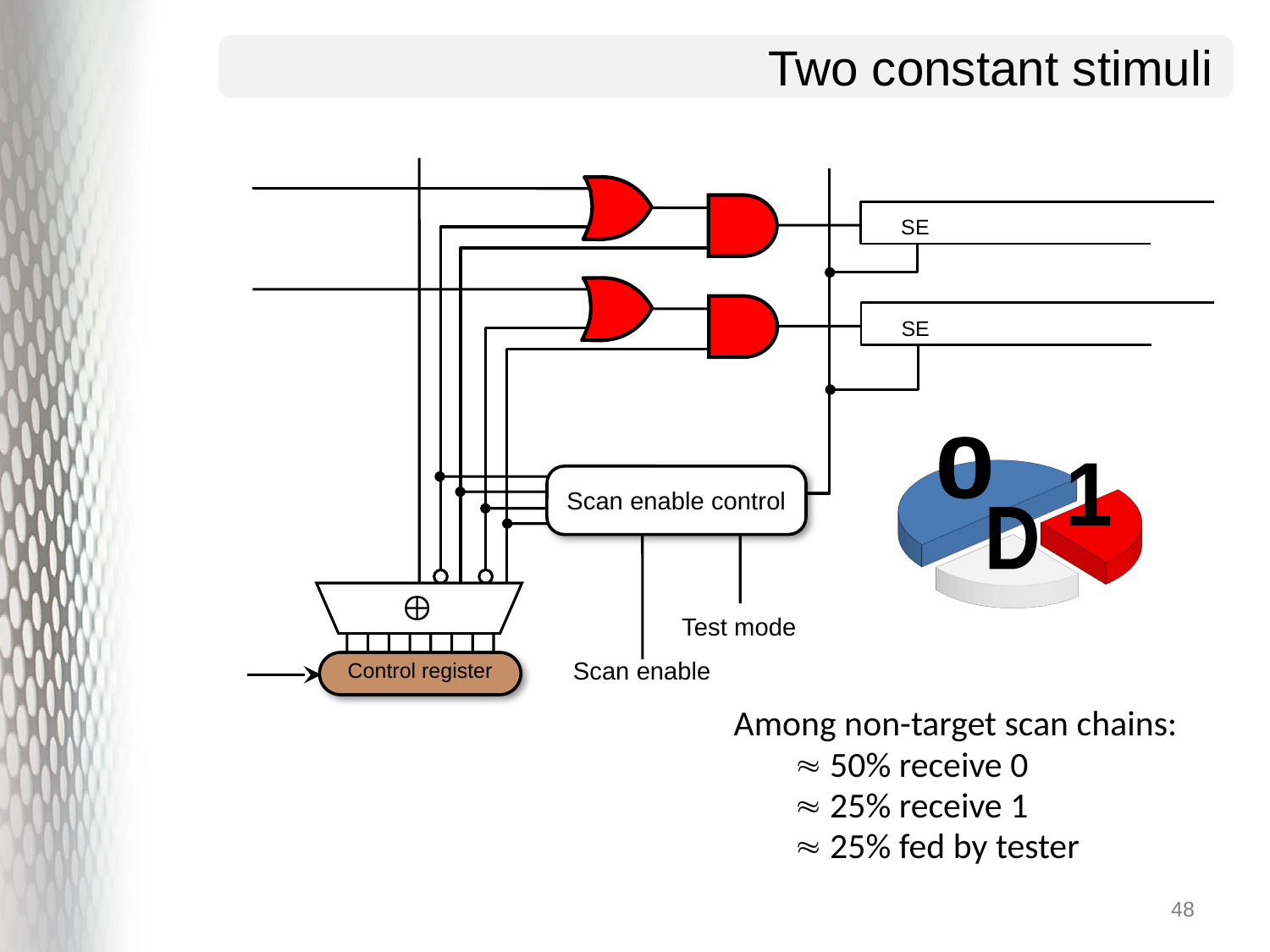

# Two constant stimuli

SE

SE

[unsupported chart]

0
1
Scan enable control

D

⊕

Test mode

Scan enable
Control register

Among non-target scan chains:
	≈ 50% receive 0
	≈ 25% receive 1
	≈ 25% fed by tester